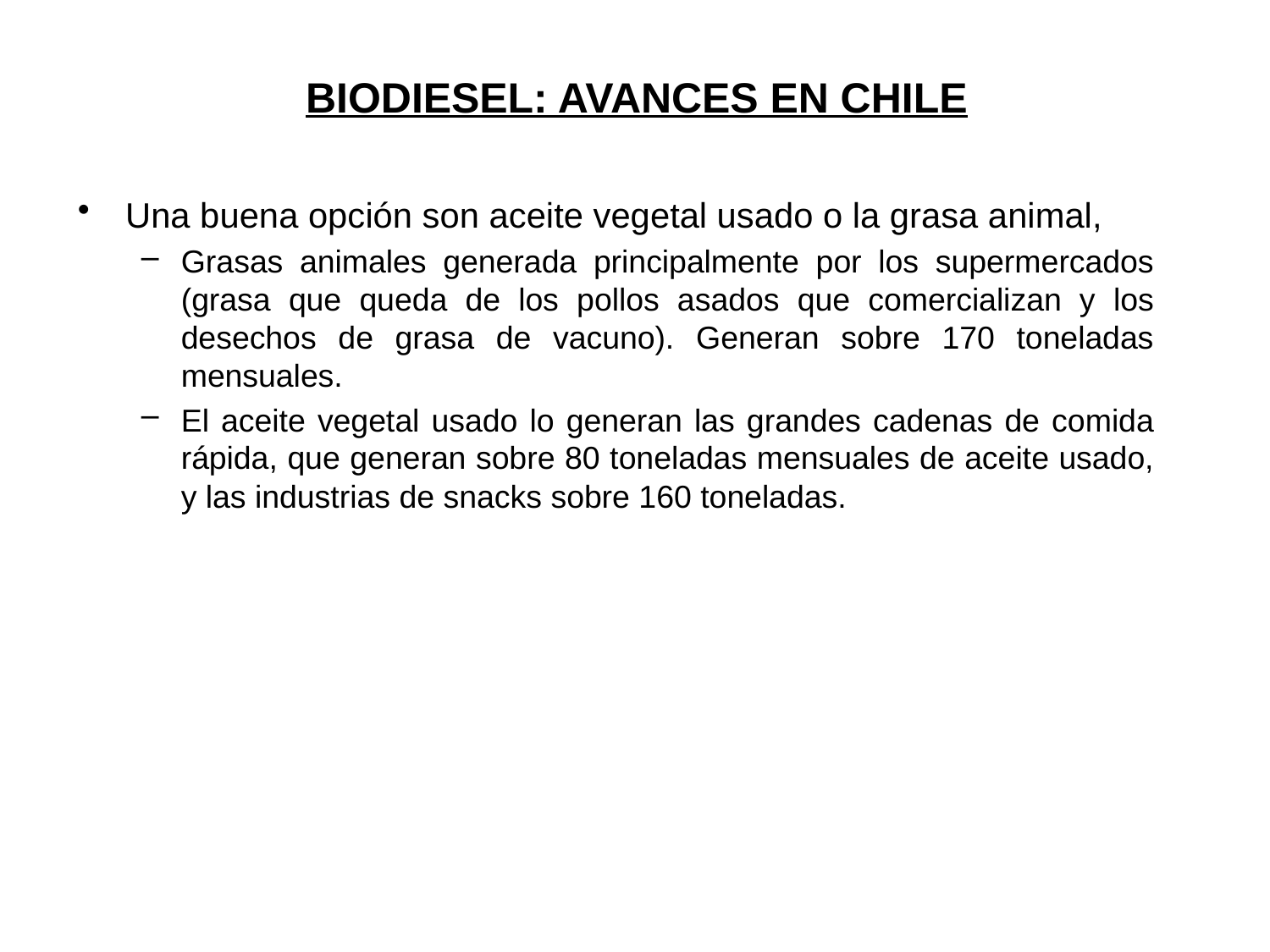

# BIODIESEL: AVANCES EN CHILE
Una buena opción son aceite vegetal usado o la grasa animal,
Grasas animales generada principalmente por los supermercados (grasa que queda de los pollos asados que comercializan y los desechos de grasa de vacuno). Generan sobre 170 toneladas mensuales.
El aceite vegetal usado lo generan las grandes cadenas de comida rápida, que generan sobre 80 toneladas mensuales de aceite usado, y las industrias de snacks sobre 160 toneladas.